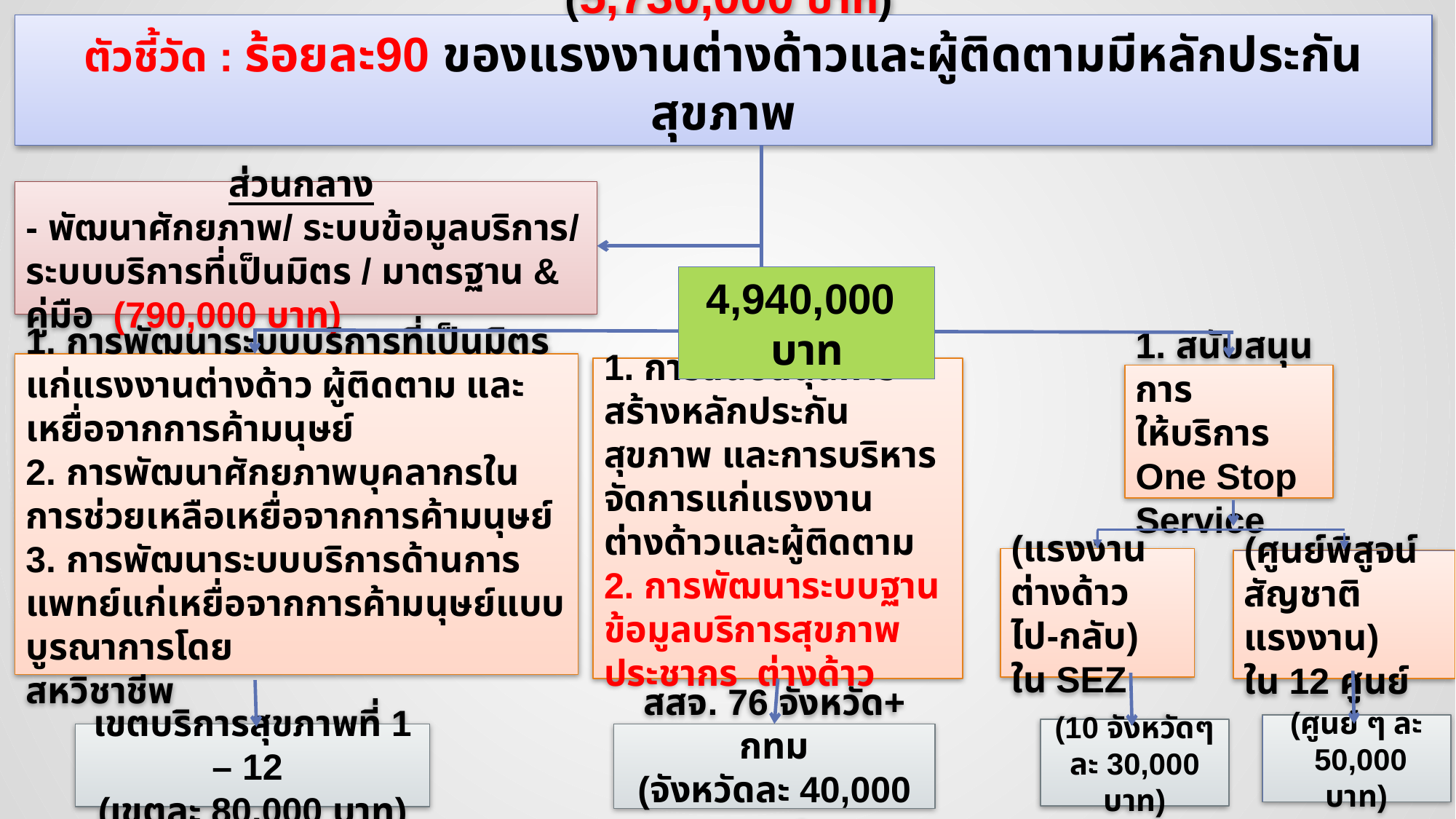

# โครงการพัฒนาระบบบริหารจัดการด้านสุขภาพแรงงานต่างด้าวและเหยื่อค้ามนุษย์  (5,730,000 บาท) ตัวชี้วัด : ร้อยละ90 ของแรงงานต่างด้าวและผู้ติดตามมีหลักประกันสุขภาพ
ส่วนกลาง
- พัฒนาศักยภาพ/ ระบบข้อมูลบริการ/ ระบบบริการที่เป็นมิตร / มาตรฐาน & คู่มือ  (790,000 บาท)
4,940,000  บาท
1. การพัฒนาระบบบริการที่เป็นมิตรแก่แรงงานต่างด้าว ผู้ติดตาม และเหยื่อจากการค้ามนุษย์
2. การพัฒนาศักยภาพบุคลากรในการช่วยเหลือเหยื่อจากการค้ามนุษย์
3. การพัฒนาระบบบริการด้านการแพทย์แก่เหยื่อจากการค้ามนุษย์แบบบูรณาการโดย
สหวิชาชีพ
1. การสนับสนุนการสร้างหลักประกันสุขภาพ และการบริหารจัดการแก่แรงงานต่างด้าวและผู้ติดตาม
2. การพัฒนาระบบฐานข้อมูลบริการสุขภาพประชากร  ต่างด้าว
1. สนับสนุนการ
ให้บริการ One Stop Service
(แรงงานต่างด้าว ไป-กลับ)
ใน SEZ
(ศูนย์พิสูจน์สัญชาติแรงงาน)
ใน 12 ศูนย์
(ศูนย์ ๆ ละ
 50,000 บาท)
(10 จังหวัดๆ
ละ 30,000 บาท)
สสจ. 76 จังหวัด+ กทม
(จังหวัดละ 40,000 บาท)
เขตบริการสุขภาพที่ 1 – 12
(เขตละ 80,000 บาท)